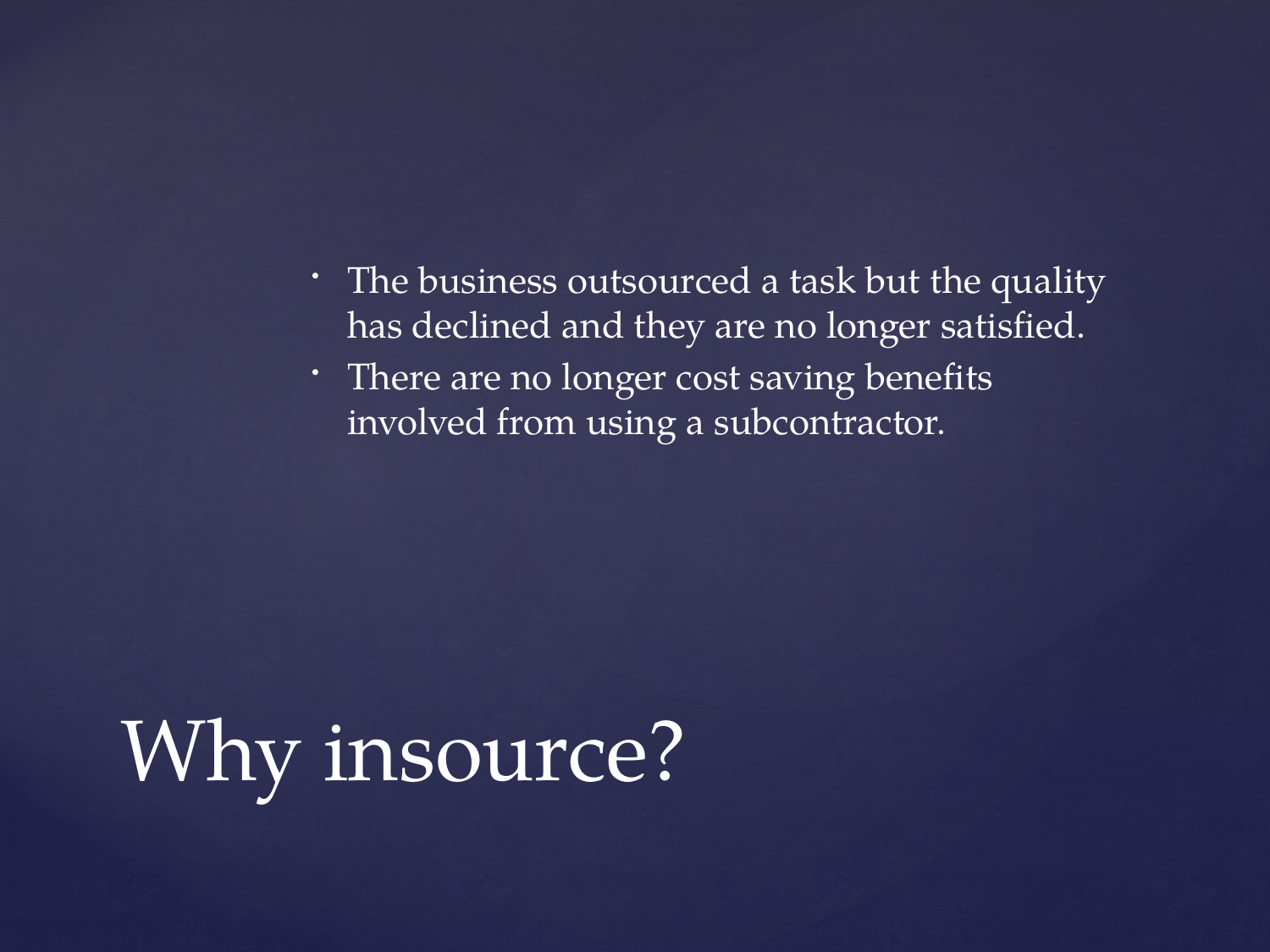

The business outsourced a task but the quality has declined and they are no longer satisfied.
There are no longer cost saving benefits involved from using a subcontractor.
# Why insource?